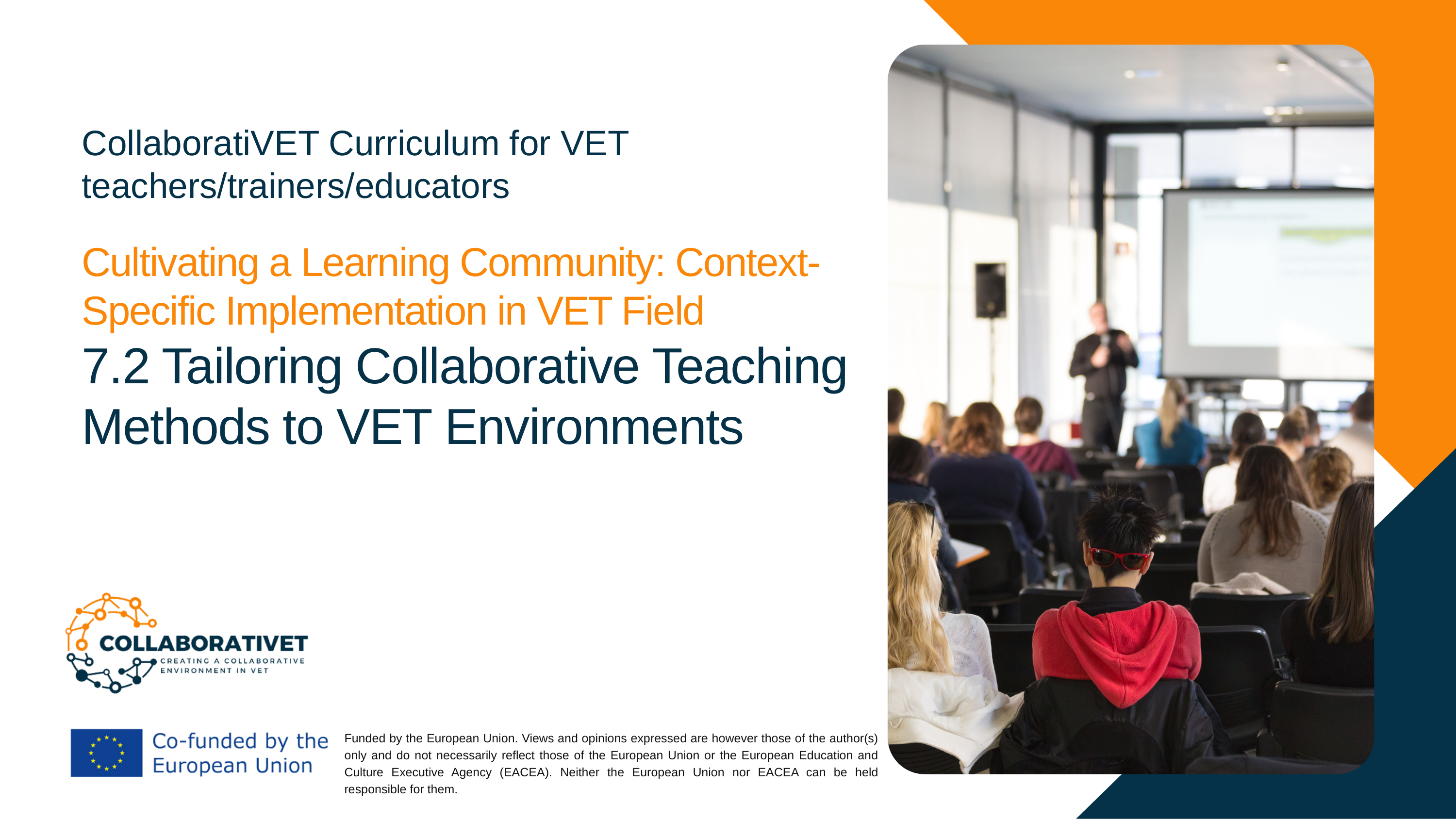

CollaboratiVET Curriculum for VET teachers/trainers/educators
Cultivating a Learning Community: Context-Specific Implementation in VET Field
7.2 Tailoring Collaborative Teaching Methods to VET Environments

Funded by the European Union. Views and opinions expressed are however those of the author(s) only and do not necessarily reflect those of the European Union or the European Education and Culture Executive Agency (EACEA). Neither the European Union nor EACEA can be held responsible for them.